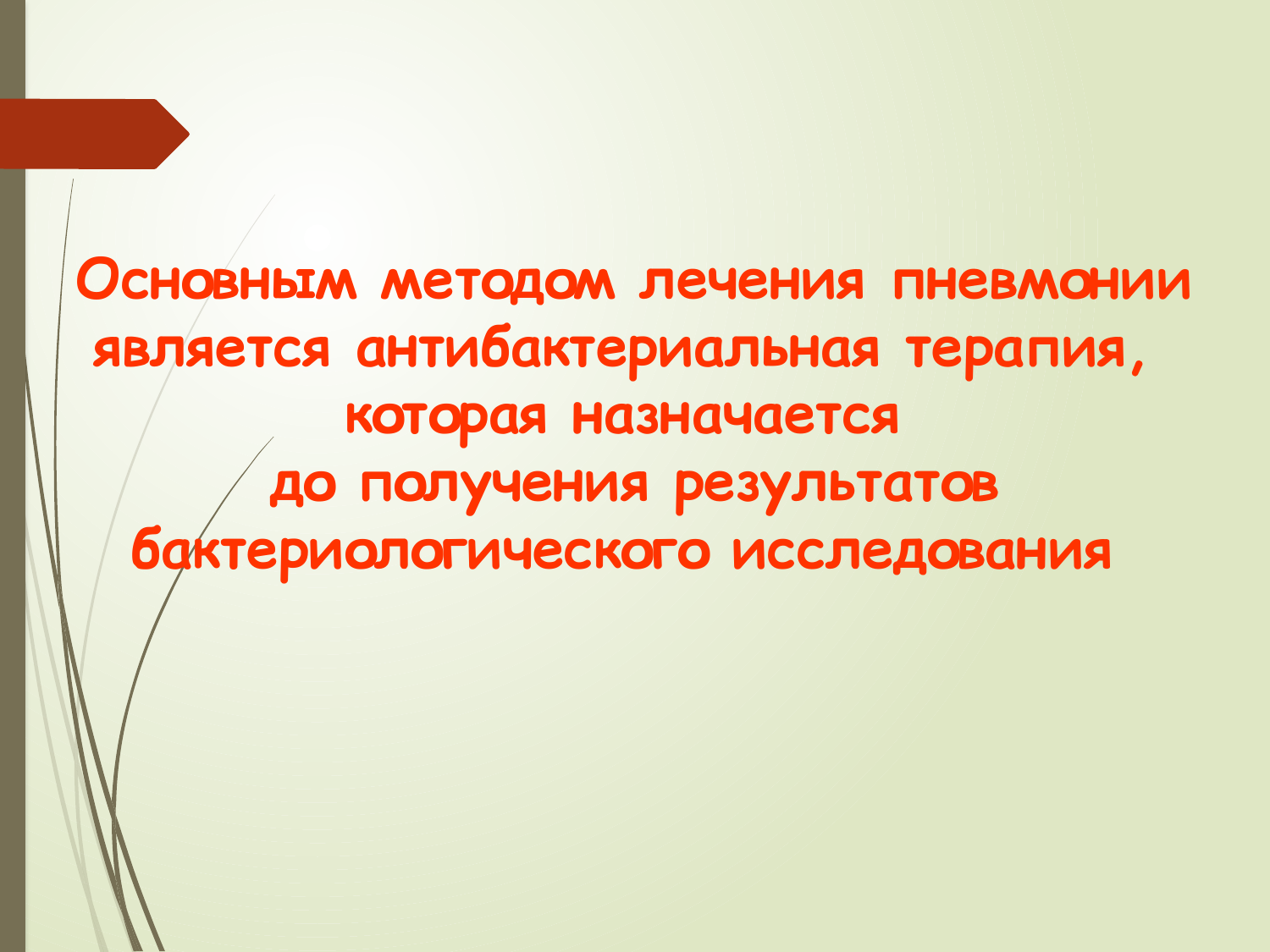

Основным методом лечения пневмонии является антибактериальная терапия,
которая назначается
до получения результатов бактериологического исследования